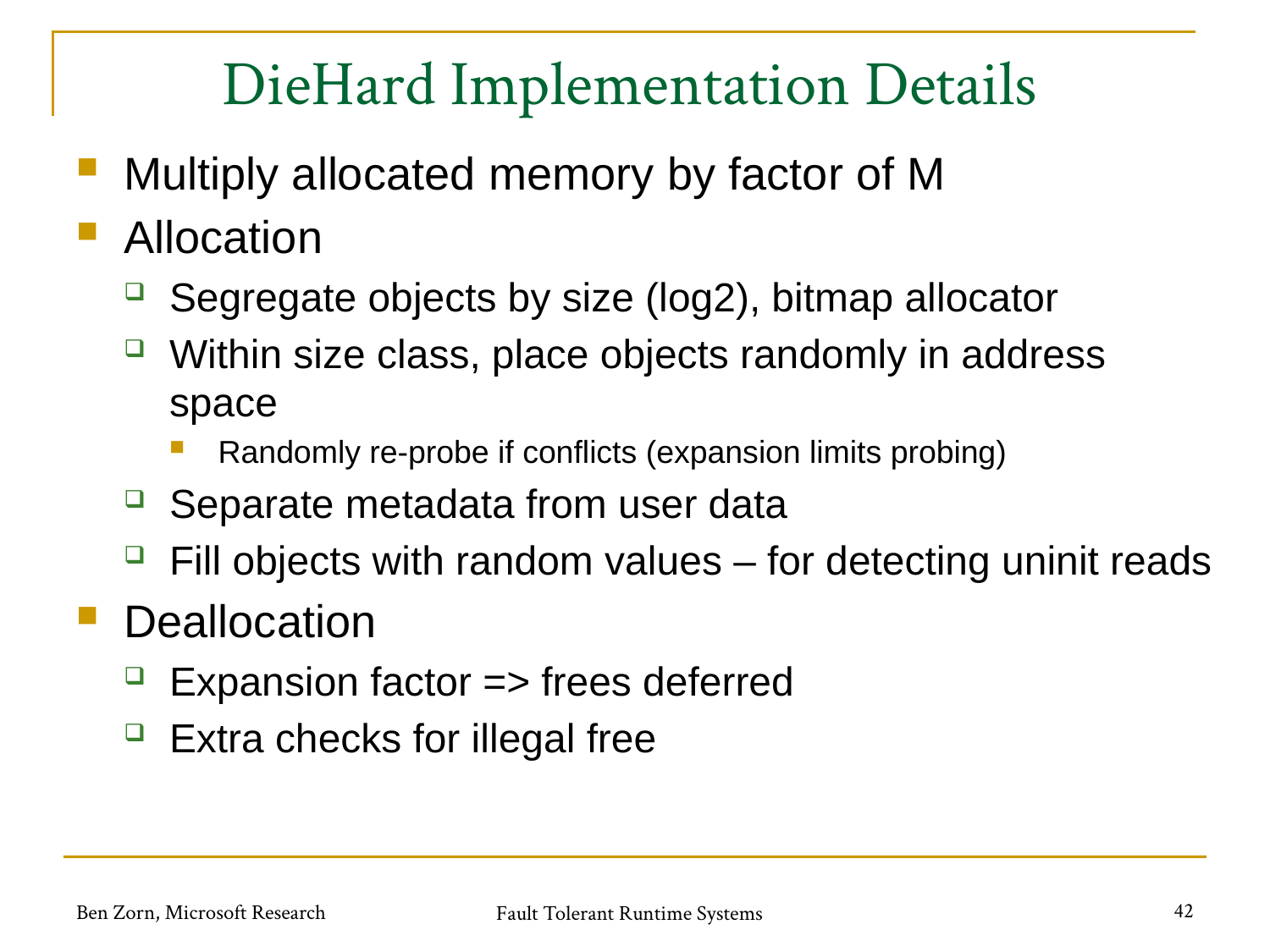

# DieHard Implementation Details
Multiply allocated memory by factor of M
Allocation
Segregate objects by size (log2), bitmap allocator
Within size class, place objects randomly in address space
Randomly re-probe if conflicts (expansion limits probing)
Separate metadata from user data
Fill objects with random values – for detecting uninit reads
Deallocation
Expansion factor => frees deferred
Extra checks for illegal free
Ben Zorn, Microsoft Research
42
Fault Tolerant Runtime Systems